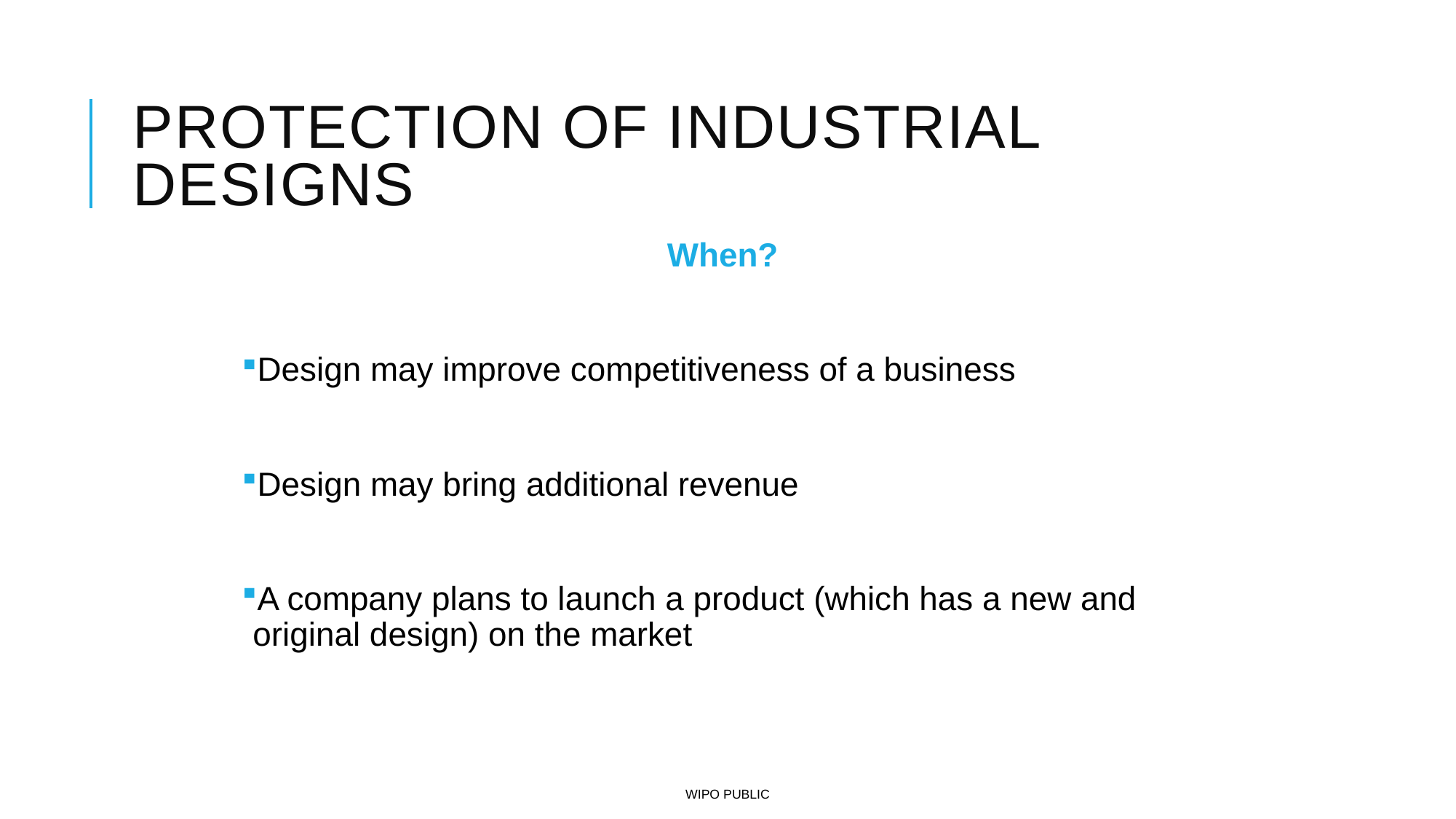

# Protection of Industrial Designs
When?

Design may improve competitiveness of a business

Design may bring additional revenue

A company plans to launch a product (which has a new and original design) on the market